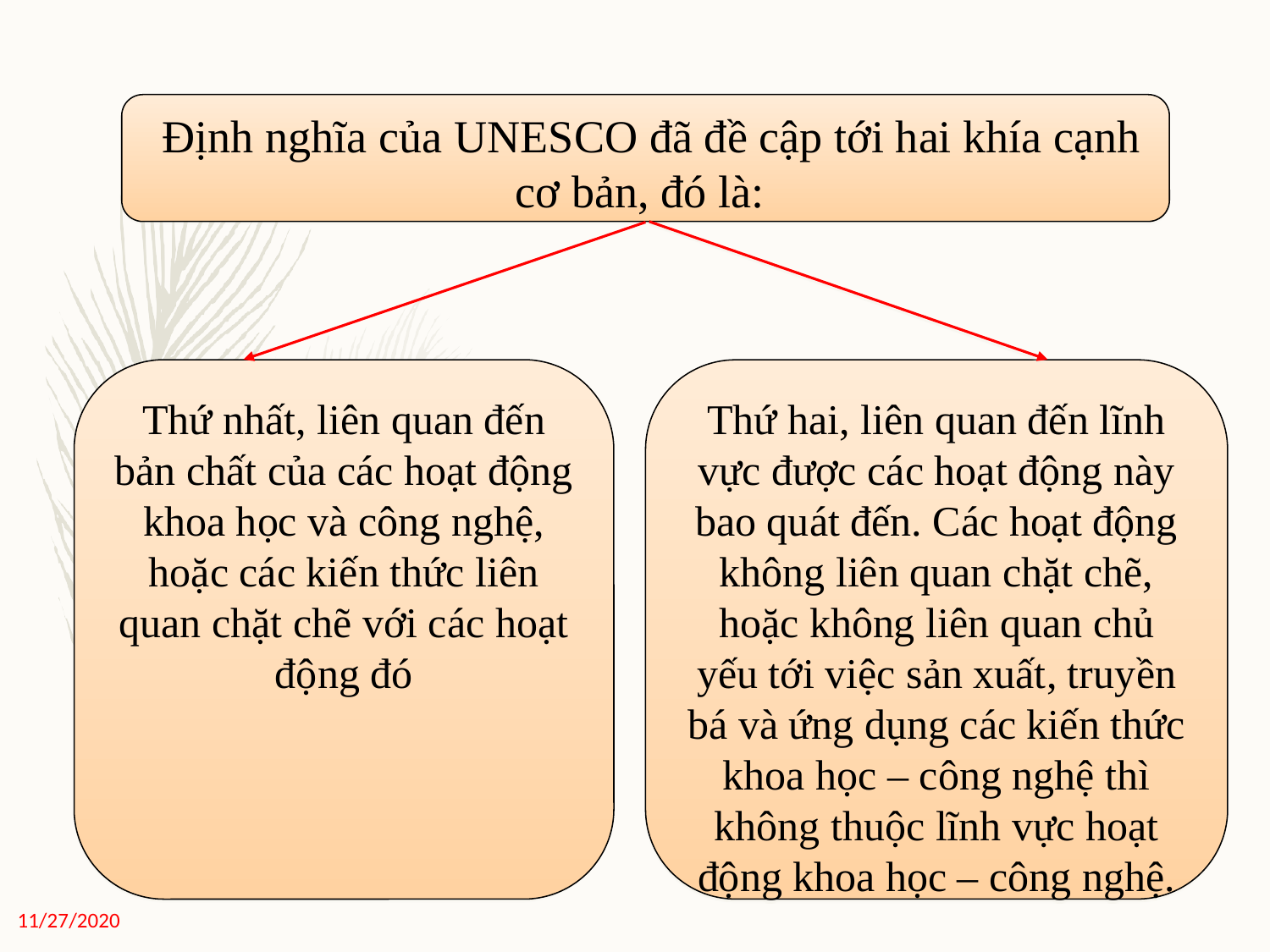

Định nghĩa của UNESCO đã đề cập tới hai khía cạnh cơ bản, đó là:

Thứ nhất, liên quan đến bản chất của các hoạt động khoa học và công nghệ, hoặc các kiến thức liên quan chặt chẽ với các hoạt động đó
Thứ hai, liên quan đến lĩnh vực được các hoạt động này bao quát đến. Các hoạt động không liên quan chặt chẽ, hoặc không liên quan chủ yếu tới việc sản xuất, truyền bá và ứng dụng các kiến thức khoa học – công nghệ thì không thuộc lĩnh vực hoạt động khoa học – công nghệ.

11/27/2020